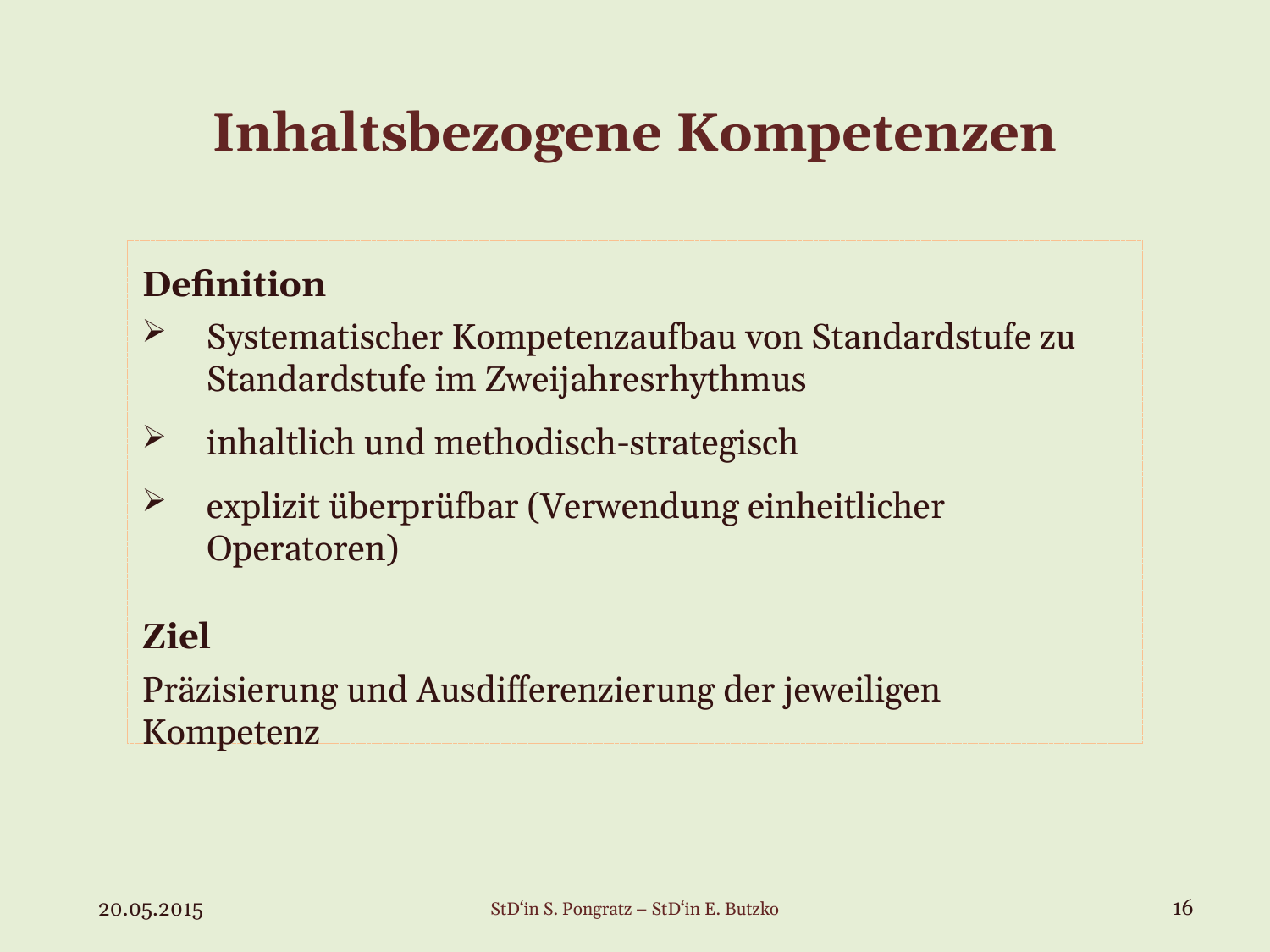

# Inhaltsbezogene Kompetenzen
Definition
Systematischer Kompetenzaufbau von Standardstufe zu Standardstufe im Zweijahresrhythmus
inhaltlich und methodisch-strategisch
explizit überprüfbar (Verwendung einheitlicher Operatoren)
Ziel
Präzisierung und Ausdifferenzierung der jeweiligen Kompetenz
20.05.2015
StD‘in S. Pongratz – StD‘in E. Butzko
16